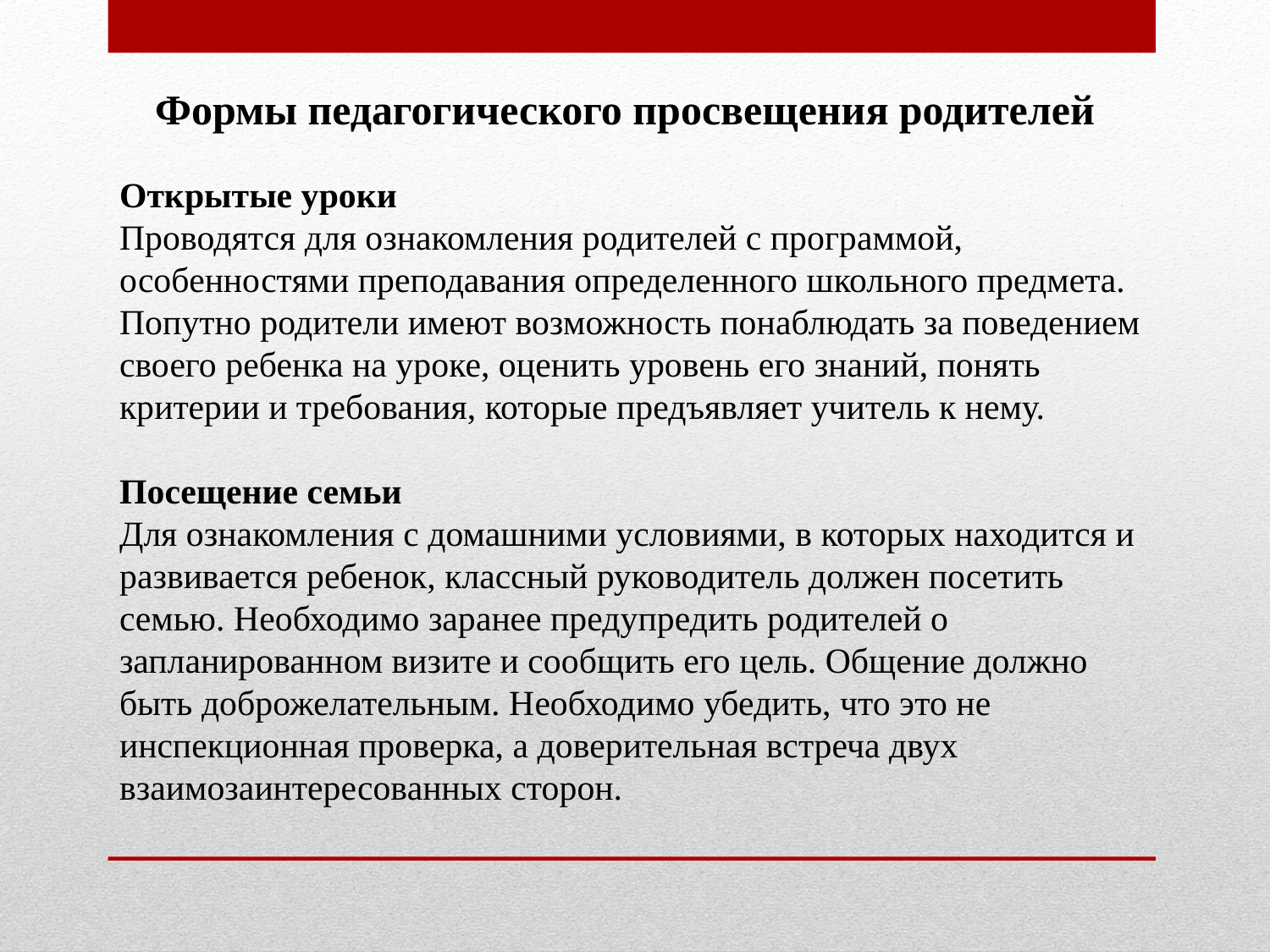

Формы педагогического просвещения родителей
Открытые уроки
Проводятся для ознакомления родителей с программой, особенностями преподавания определенного школьного предмета. Попутно родители имеют возможность понаблюдать за поведением своего ребенка на уроке, оценить уровень его знаний, понять критерии и требования, которые предъявляет учитель к нему.

Посещение семьи
Для ознакомления с домашними условиями, в которых находится и развивается ребенок, классный руководитель должен посетить семью. Необходимо заранее предупредить родителей о запланированном визите и сообщить его цель. Общение должно быть доброжелательным. Необходимо убедить, что это не инспекционная проверка, а доверительная встреча двух взаимозаинтересованных сторон.